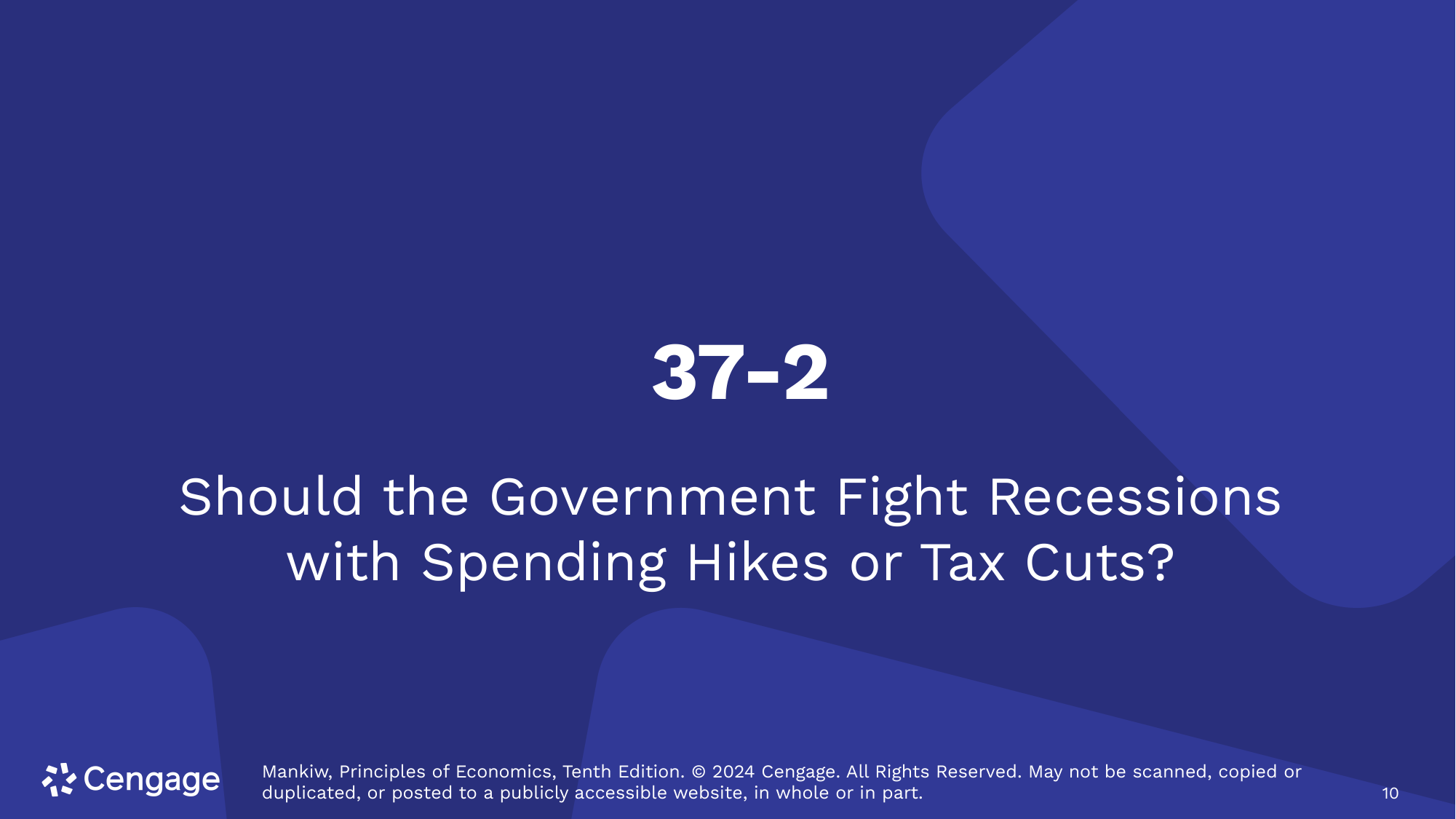

# 37-2
Should the Government Fight Recessions with Spending Hikes or Tax Cuts?